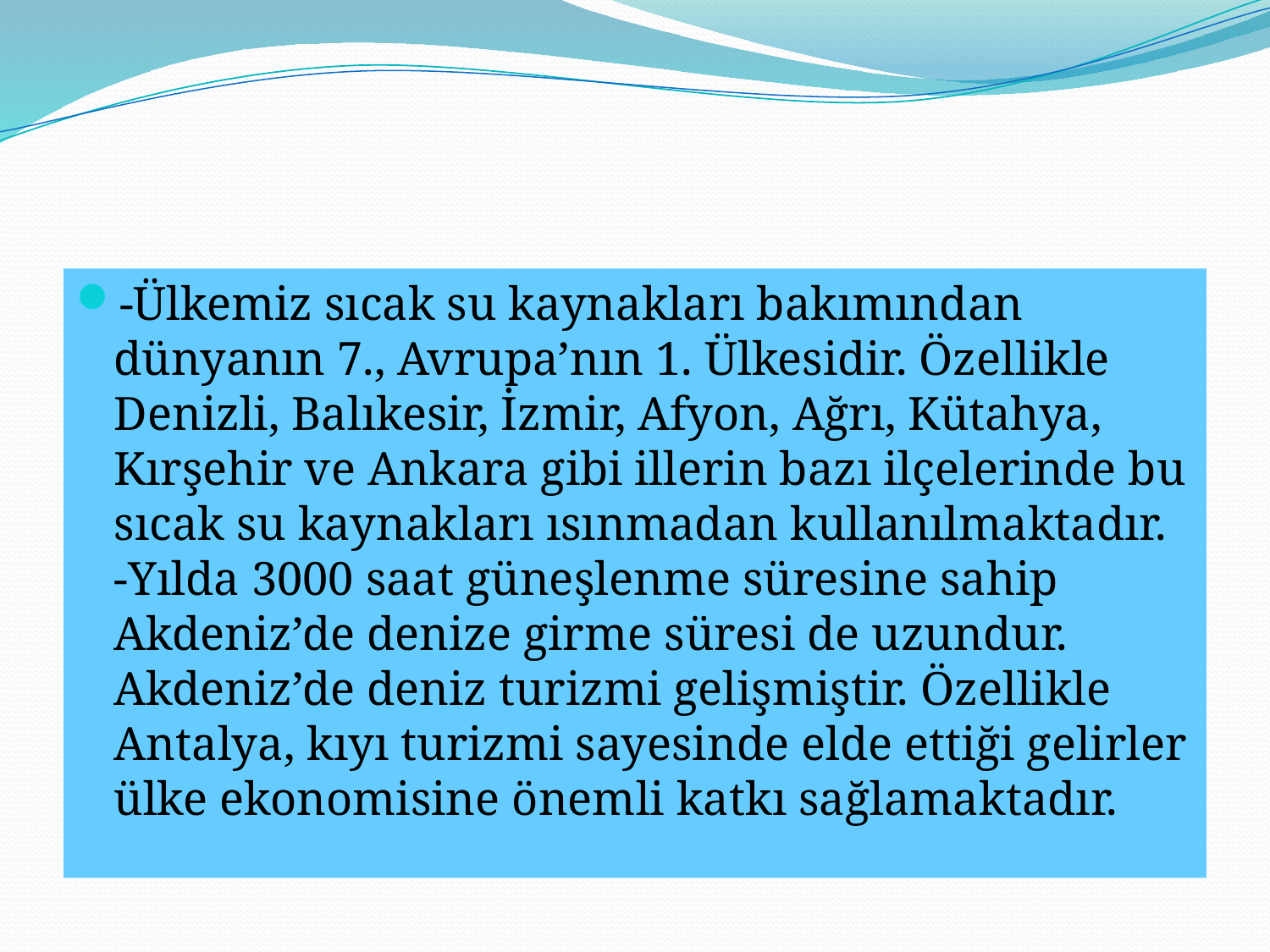

#
-Ülkemiz sıcak su kaynakları bakımından dünyanın 7., Avrupa’nın 1. Ülkesidir. Özellikle Denizli, Balıkesir, İzmir, Afyon, Ağrı, Kütahya, Kırşehir ve Ankara gibi illerin bazı ilçelerinde bu sıcak su kaynakları ısınmadan kullanılmaktadır.
-Yılda 3000 saat güneşlenme süresine sahip Akdeniz’de denize girme süresi de uzundur. Akdeniz’de deniz turizmi gelişmiştir. Özellikle Antalya, kıyı turizmi sayesinde elde ettiği gelirler ülke ekonomisine önemli katkı sağlamaktadır.